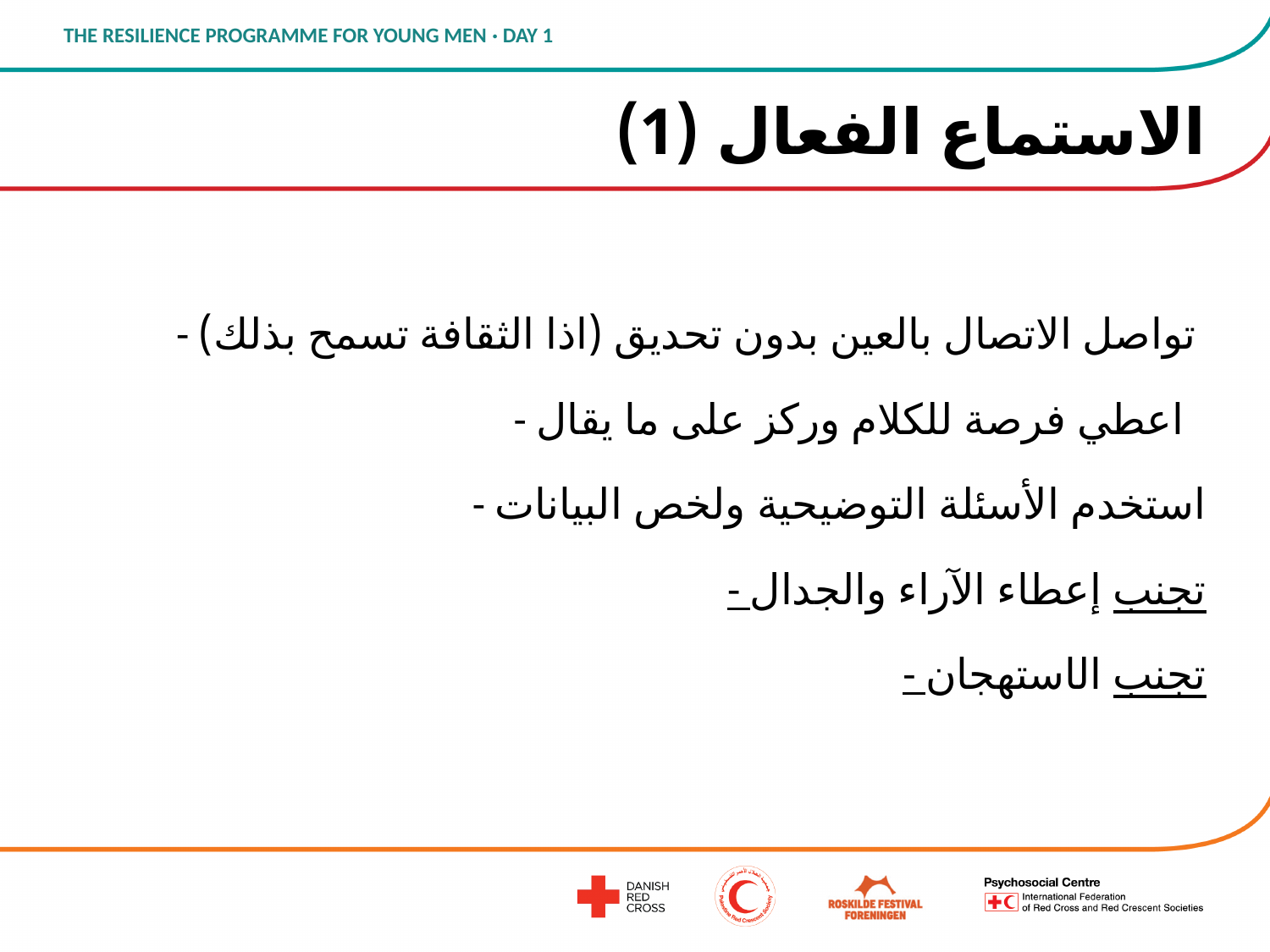

# الاستماع الفعال (1)

- تواصل الاتصال بالعين بدون تحديق (اذا الثقافة تسمح بذلك)
- اعطي فرصة للكلام وركز على ما يقال
- استخدم الأسئلة التوضيحية ولخص البيانات
- تجنب إعطاء الآراء والجدال
- تجنب الاستهجان